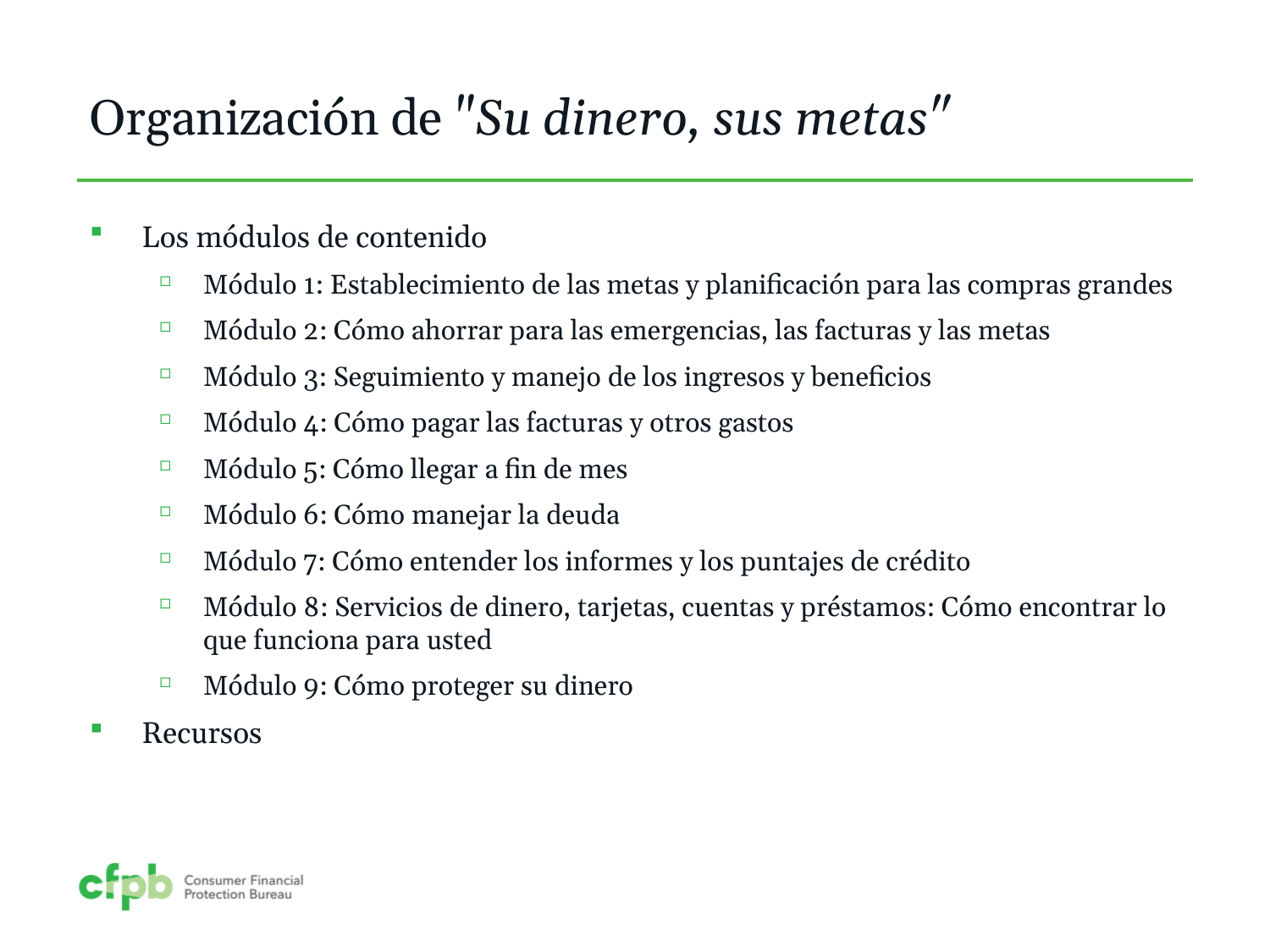

# Organización de "Su dinero, sus metas"
Los módulos de contenido
Módulo 1: Establecimiento de las metas y planificación para las compras grandes
Módulo 2: Cómo ahorrar para las emergencias, las facturas y las metas
Módulo 3: Seguimiento y manejo de los ingresos y beneficios
Módulo 4: Cómo pagar las facturas y otros gastos
Módulo 5: Cómo llegar a fin de mes
Módulo 6: Cómo manejar la deuda
Módulo 7: Cómo entender los informes y los puntajes de crédito
Módulo 8: Servicios de dinero, tarjetas, cuentas y préstamos: Cómo encontrar lo que funciona para usted
Módulo 9: Cómo proteger su dinero
Recursos